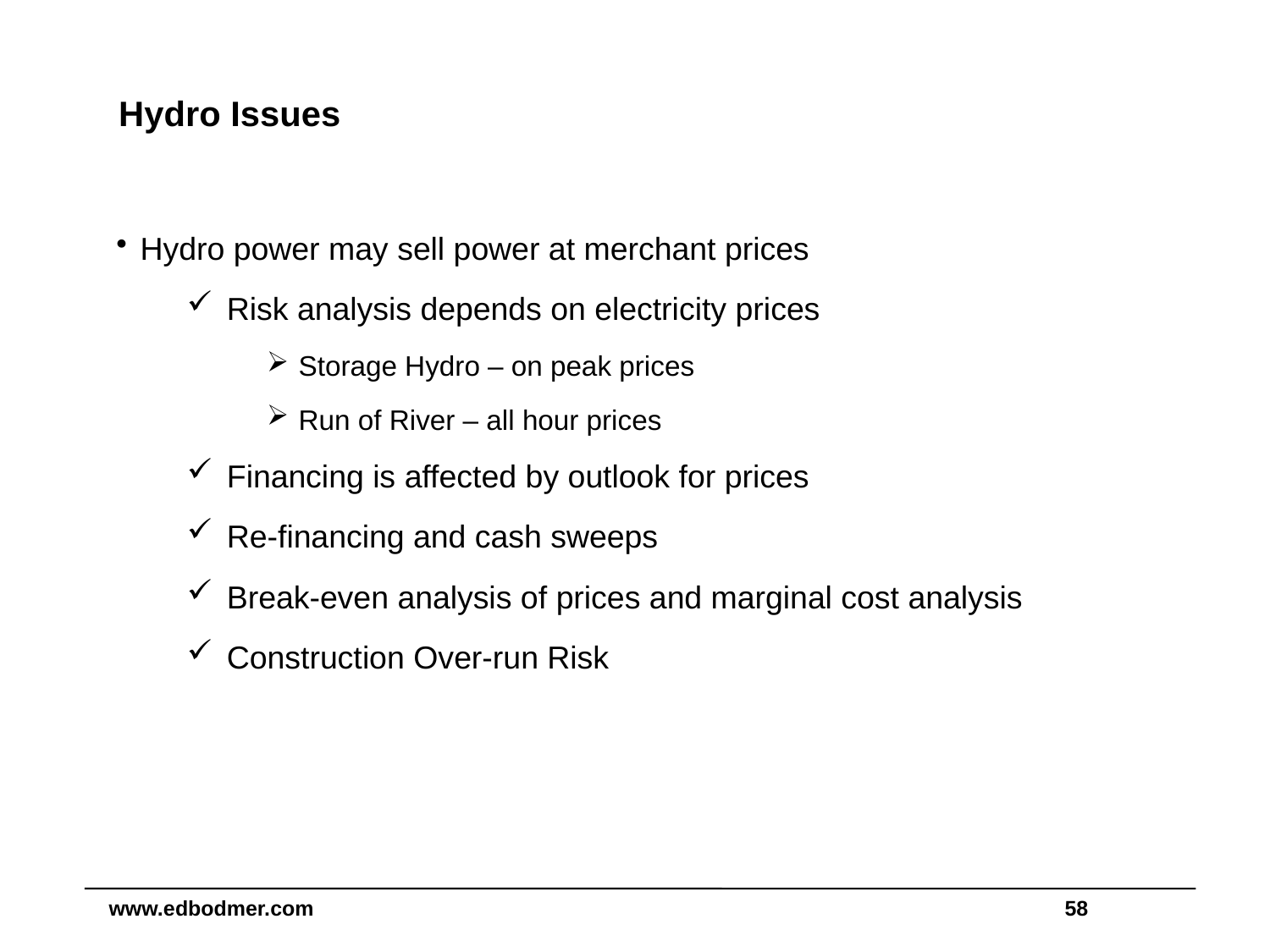

# Hydro Issues
Hydro power may sell power at merchant prices
Risk analysis depends on electricity prices
Storage Hydro – on peak prices
Run of River – all hour prices
Financing is affected by outlook for prices
Re-financing and cash sweeps
Break-even analysis of prices and marginal cost analysis
Construction Over-run Risk